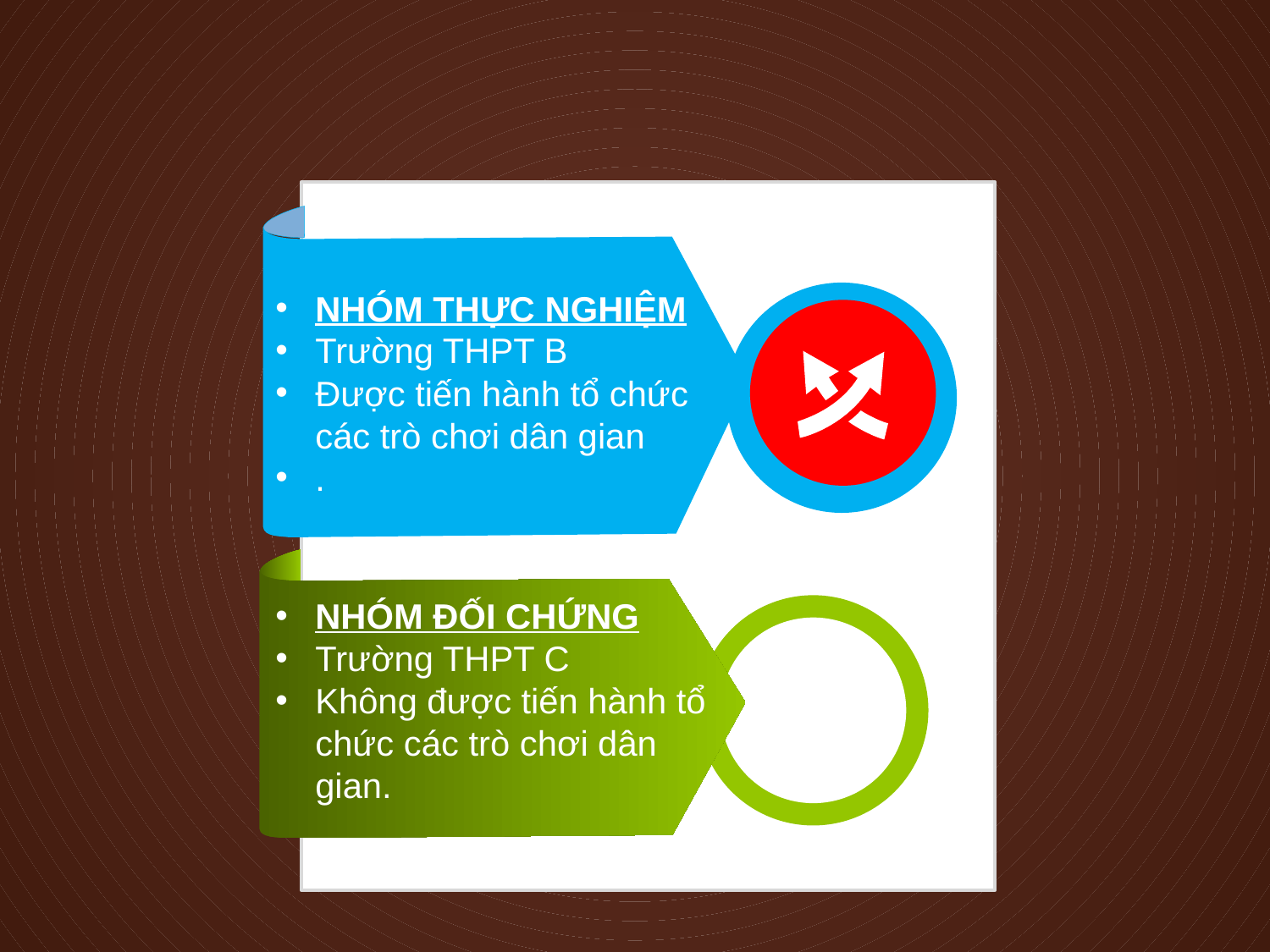

NHÓM THỰC NGHIỆM
Trường THPT B
Được tiến hành tổ chức các trò chơi dân gian
.

NHÓM ĐỐI CHỨNG
Trường THPT C
Không được tiến hành tổ chức các trò chơi dân gian.